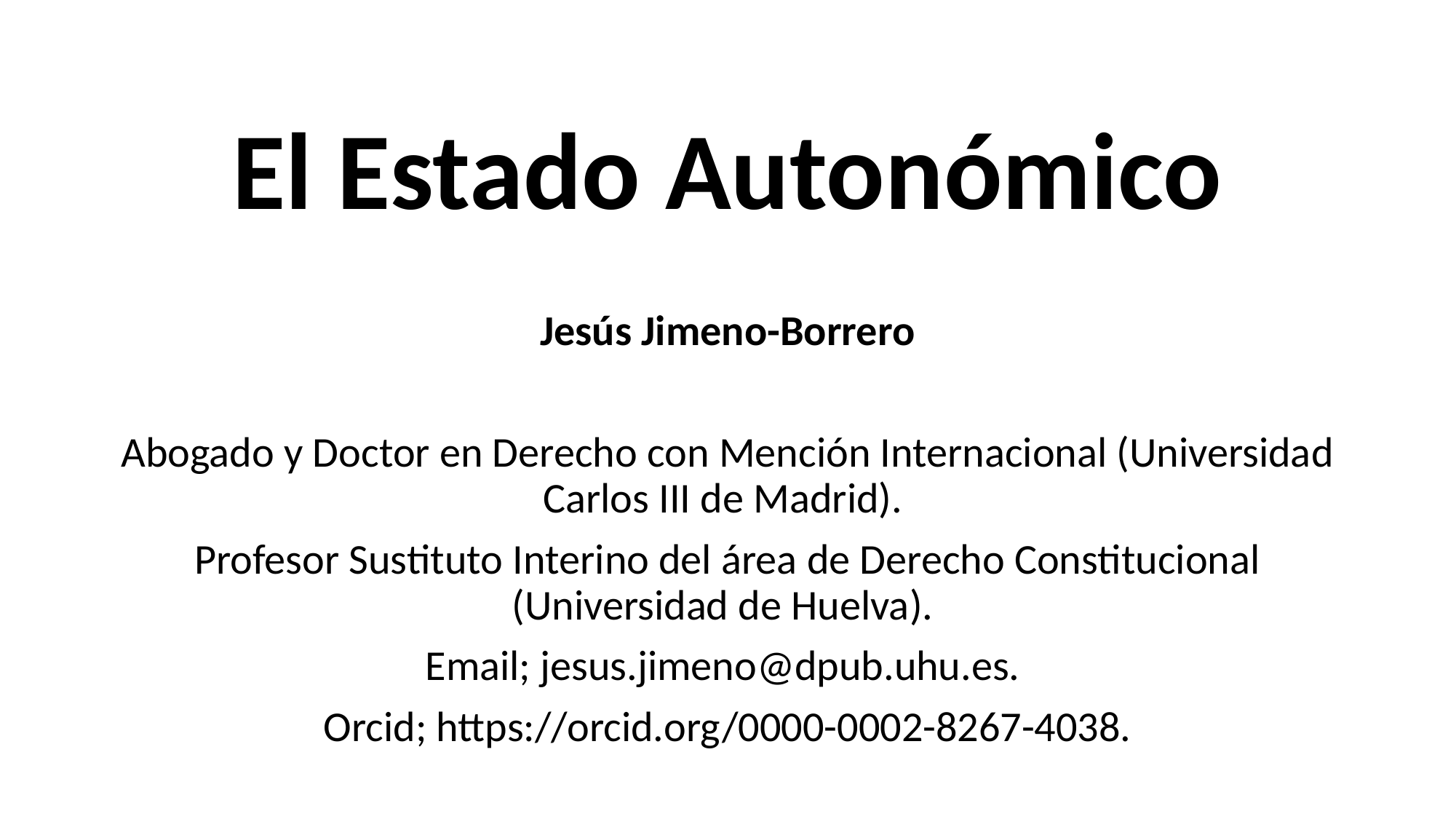

#
El Estado Autonómico

Jesús Jimeno-Borrero

Abogado y Doctor en Derecho con Mención Internacional (Universidad Carlos III de Madrid).
Profesor Sustituto Interino del área de Derecho Constitucional (Universidad de Huelva).
Email; jesus.jimeno@dpub.uhu.es.
Orcid; https://orcid.org/0000-0002-8267-4038.